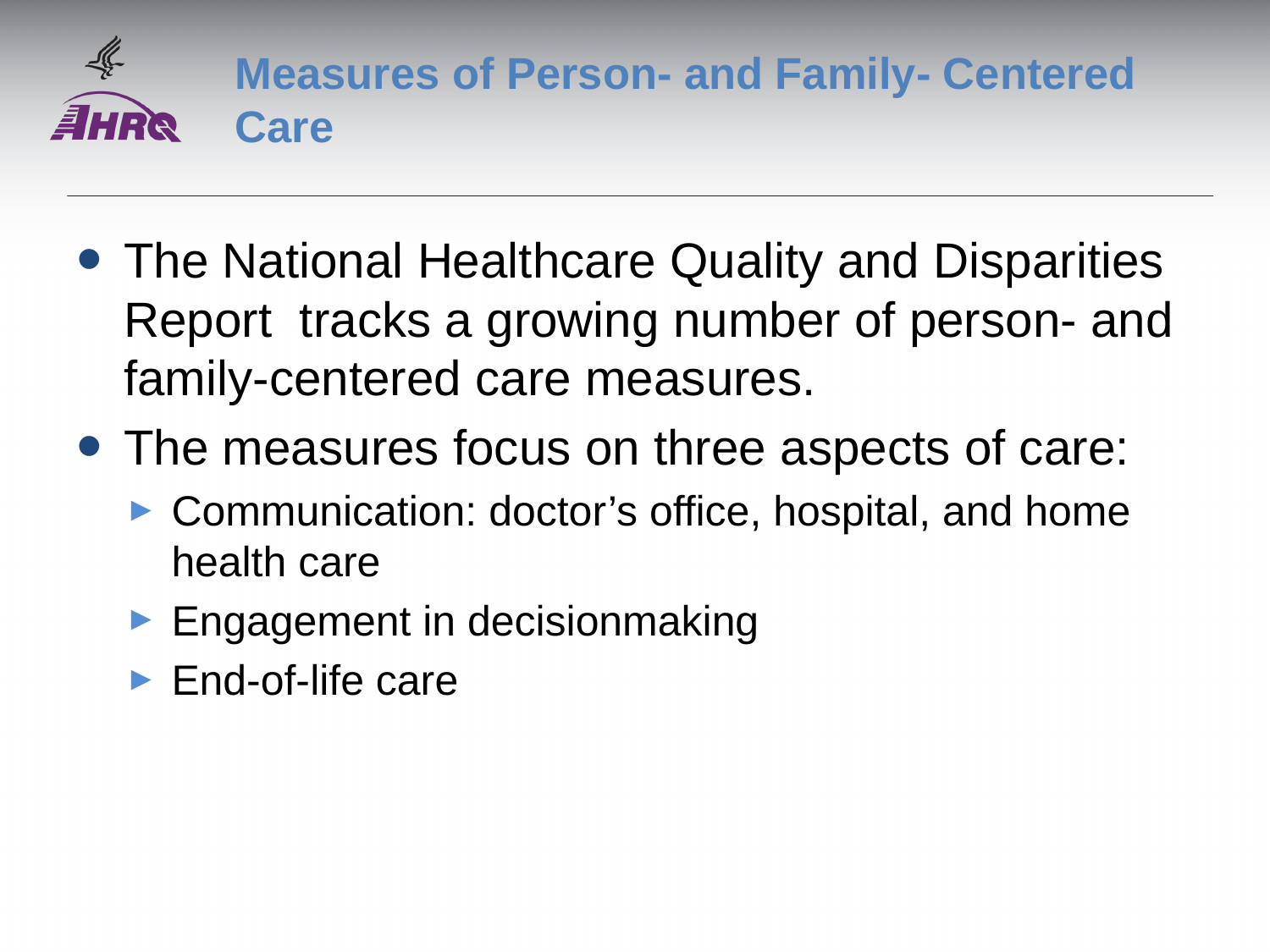

# Measures of Person- and Family- Centered Care
The National Healthcare Quality and Disparities Report  tracks a growing number of person- and family-centered care measures.
The measures focus on three aspects of care:
Communication: doctor’s office, hospital, and home health care
Engagement in decisionmaking
End-of-life care